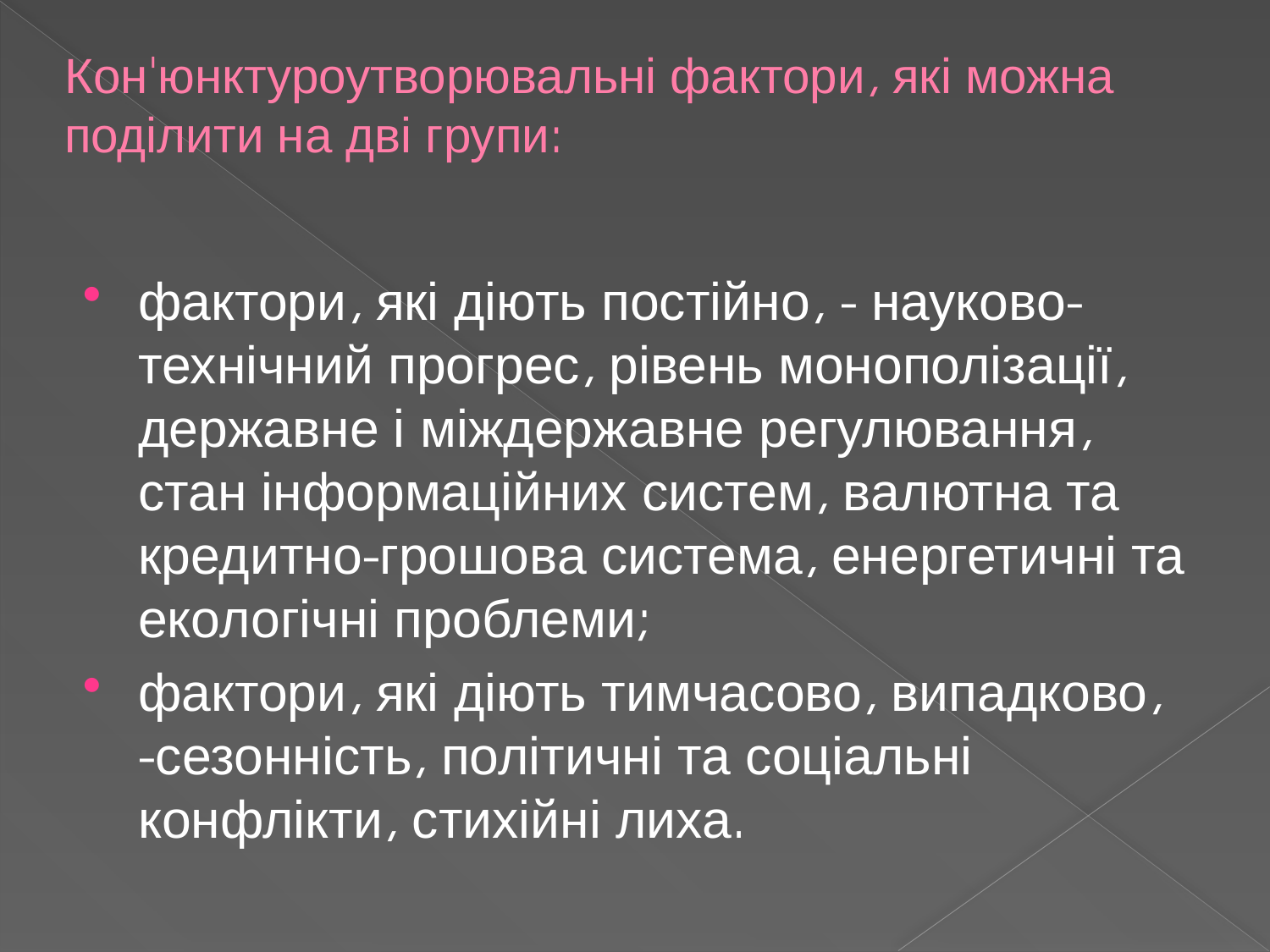

# Кон'юнктуроутворювальні фактори, які можна поділити на дві групи:
фактори, які діють постійно, - науково-технічний прогрес, рівень монополізації, державне і міждержавне регулювання, стан інформаційних систем, валютна та кредитно-грошова система, енергетичні та екологічні проблеми;
фактори, які діють тимчасово, випадково, -сезонність, політичні та соціальні конфлікти, стихійні лиха.